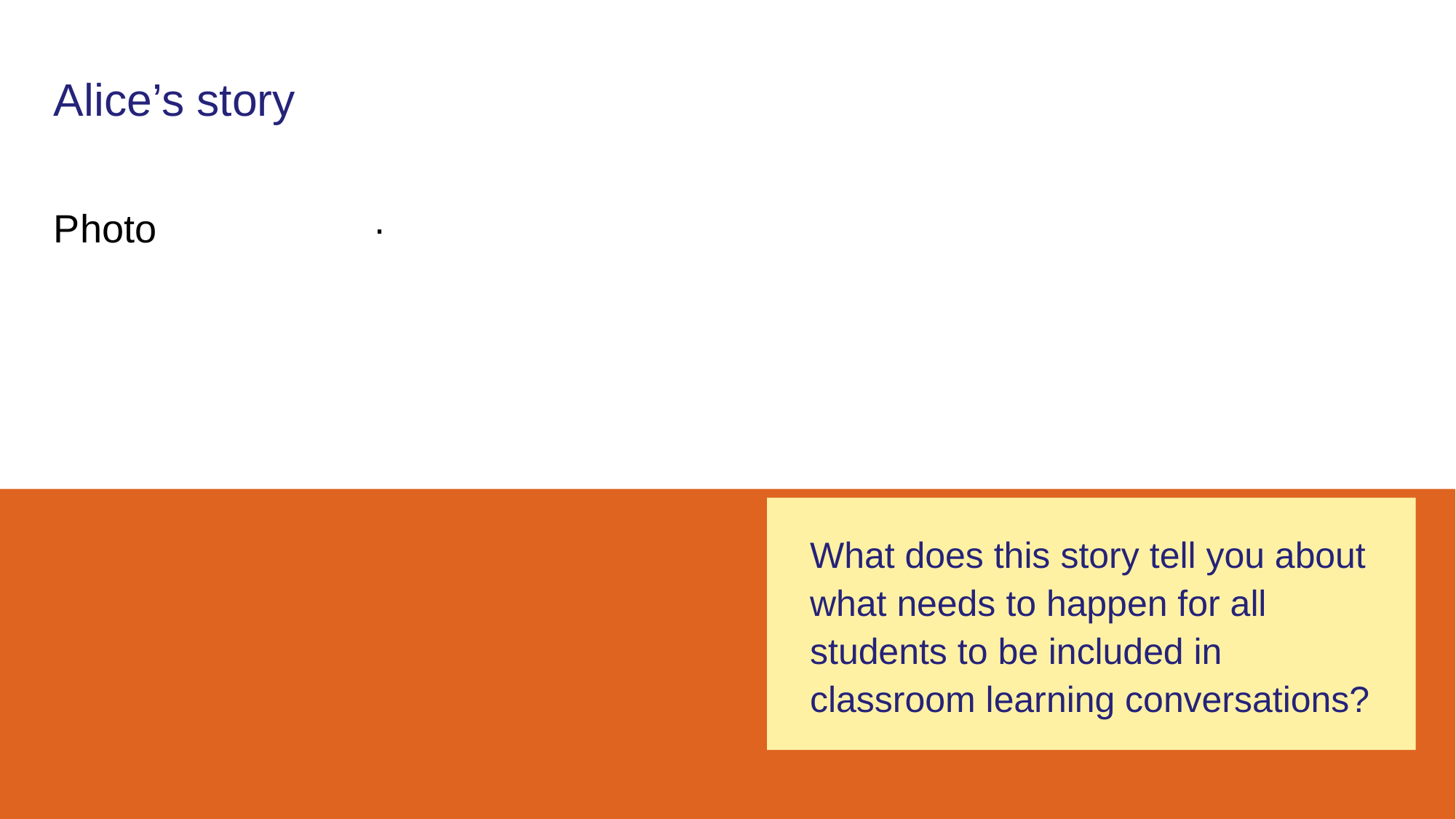

# Alice’s story
.
Photo
What does this story tell you about what needs to happen for all students to be included in classroom learning conversations?